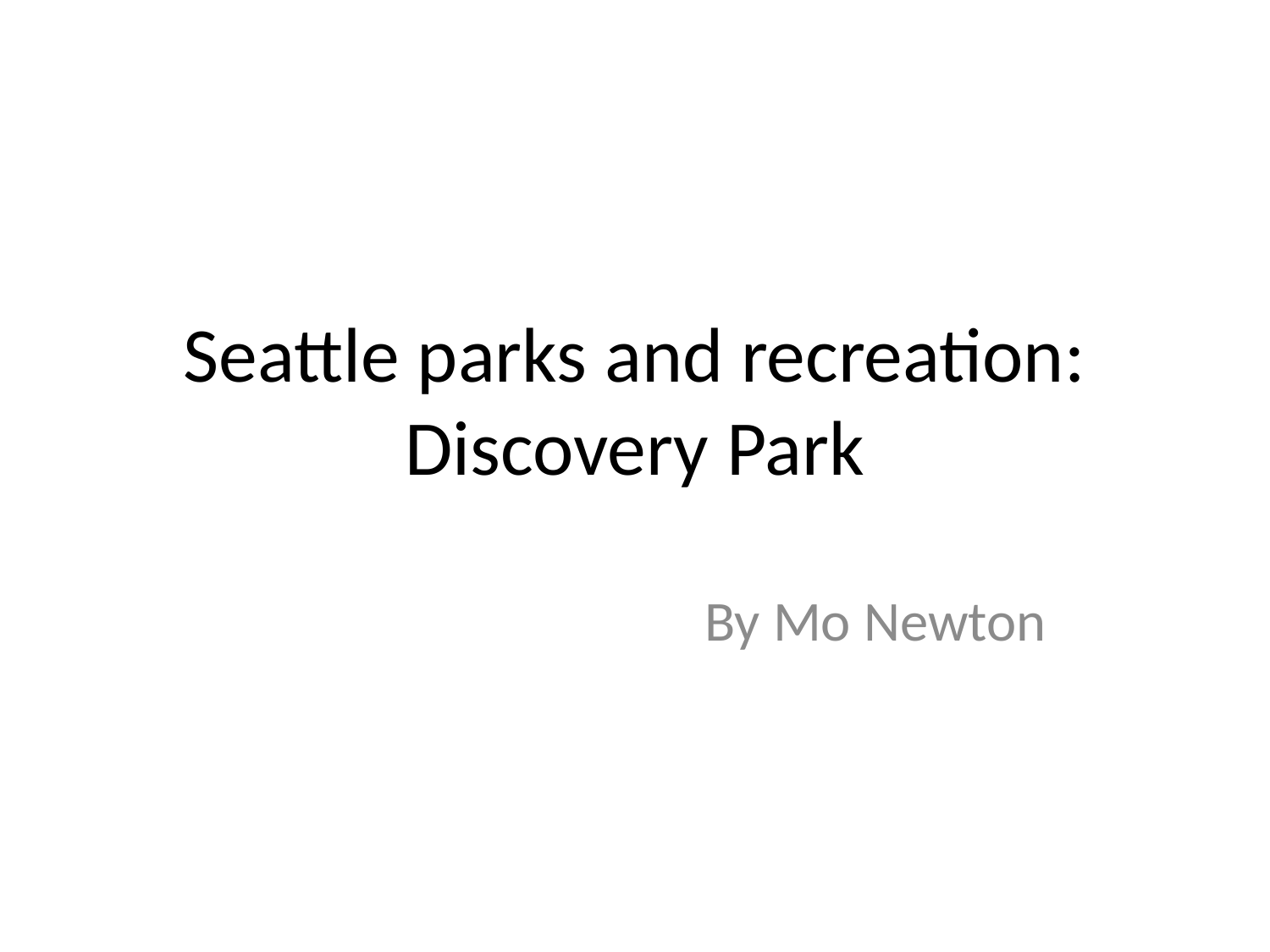

# Seattle parks and recreation: Discovery Park
By Mo Newton